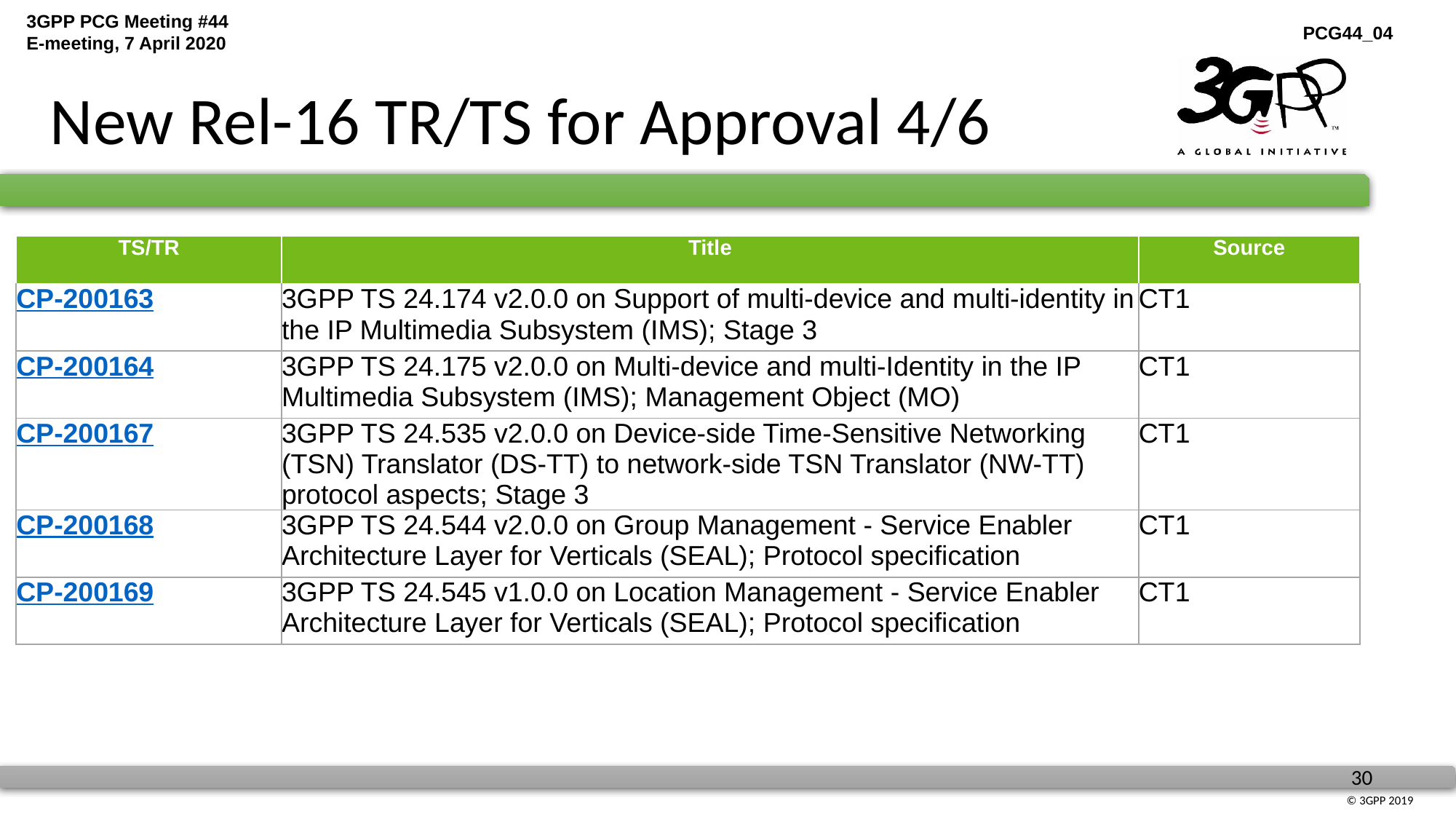

# New Rel-16 TR/TS for Approval 4/6
| TS/TR | Title | Source |
| --- | --- | --- |
| CP-200163 | 3GPP TS 24.174 v2.0.0 on Support of multi-device and multi-identity in the IP Multimedia Subsystem (IMS); Stage 3 | CT1 |
| CP-200164 | 3GPP TS 24.175 v2.0.0 on Multi-device and multi-Identity in the IP Multimedia Subsystem (IMS); Management Object (MO) | CT1 |
| CP-200167 | 3GPP TS 24.535 v2.0.0 on Device-side Time-Sensitive Networking (TSN) Translator (DS-TT) to network-side TSN Translator (NW-TT) protocol aspects; Stage 3 | CT1 |
| CP-200168 | 3GPP TS 24.544 v2.0.0 on Group Management - Service Enabler Architecture Layer for Verticals (SEAL); Protocol specification | CT1 |
| CP-200169 | 3GPP TS 24.545 v1.0.0 on Location Management - Service Enabler Architecture Layer for Verticals (SEAL); Protocol specification | CT1 |